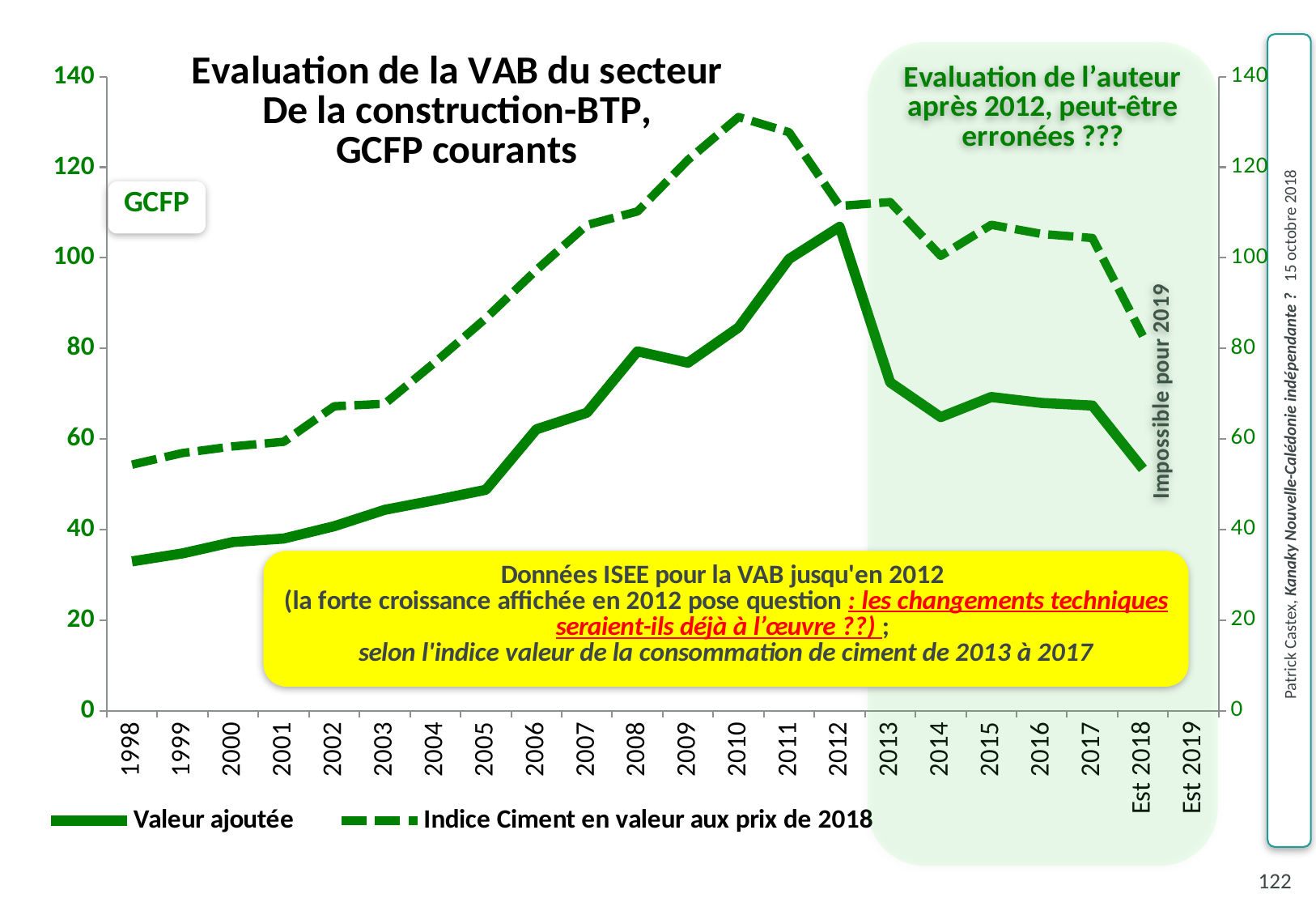

### Chart: Evaluation de la VAB du secteur
De la construction-BTP,
GCFP courants

| Category | Valeur ajoutée  | Indice Ciment en valeur aux prix de 2018 |
|---|---|---|
| 1998 | 32.97840733398048 | 54.32842196209588 |
| 1999 | 34.73775547684934 | 56.89829431438127 |
| 2000 | 37.24522874760728 | 58.3601872909699 |
| 2001 | 38.00174342899555 | 59.38452619843925 |
| 2002 | 40.7225140474119 | 67.2186696395392 |
| 2003 | 44.34577413323814 | 67.7741237458194 |
| 2004 | 46.49571819788647 | 76.9871928651059 |
| 2005 | 48.77879059005898 | 86.64240523968785 |
| 2006 | 62.13731117206865 | 97.30355183946465 |
| 2007 | 65.7992695439871 | 107.2405999628391 |
| 2008 | 79.343 | 110.2350416202155 |
| 2009 | 76.82899999999998 | 121.616095039019 |
| 2010 | 84.621 | 131.0828907469343 |
| 2011 | 99.729 | 127.7190955035303 |
| 2012 | 106.845 | 111.4434782608696 |
| 2013 | 72.4942136422388 | 112.2977876254181 |
| 2014 | 64.8248439031825 | 100.4174842066147 |
| 2015 | 69.2578376863294 | 107.2844515050167 |
| 2016 | 67.95052413118175 | 105.2593461538462 |
| 2017 | 67.37065659406095 | 104.3610973383501 |
| Est 2018 | 53.3984934542578 | 82.71739737790098 |
| Est 2019 | None | None |